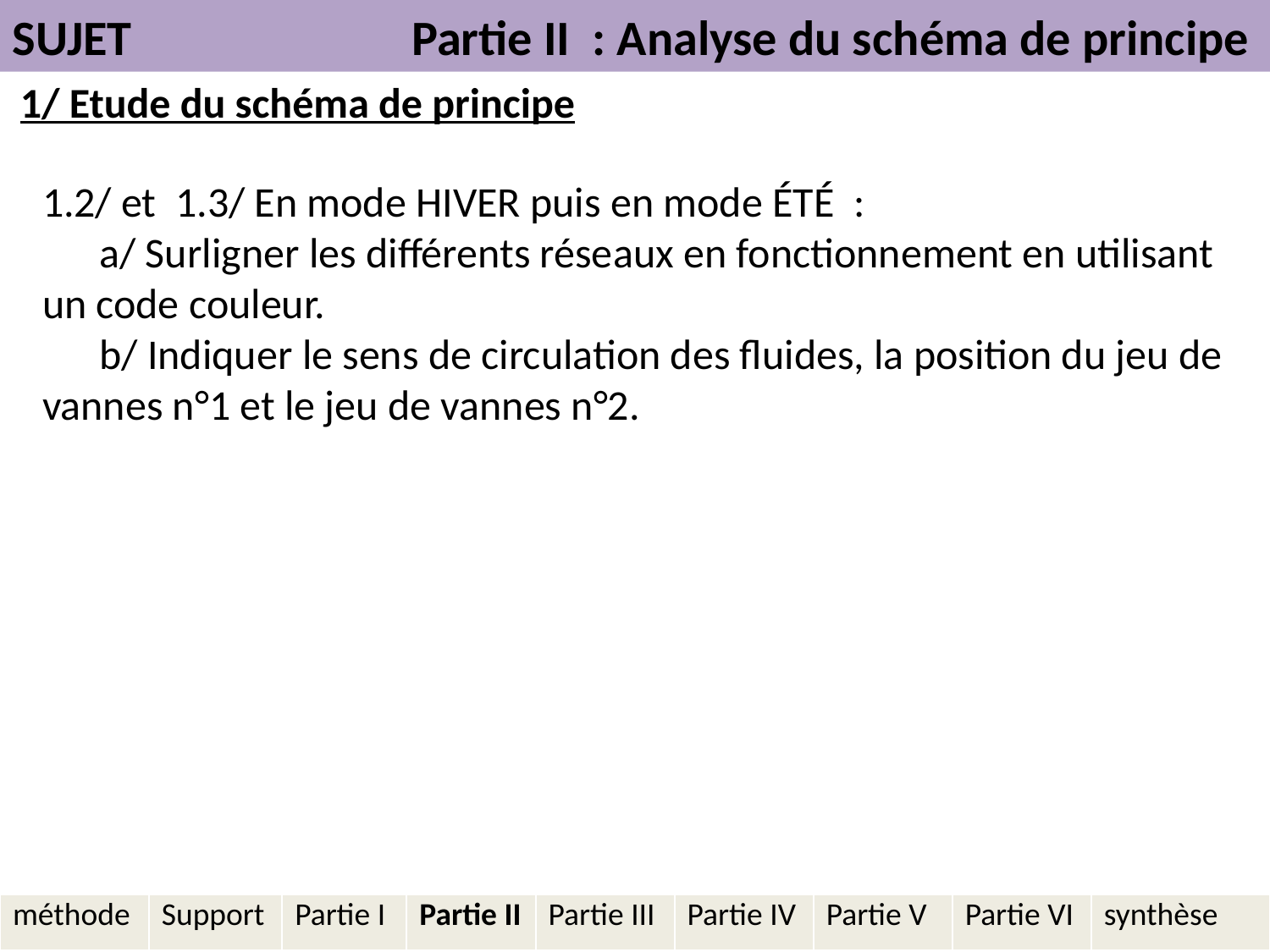

SUJET                         Partie II  : Analyse du schéma de principe
1/ Etude du schéma de principe
1.2/ et  1.3/ En mode HIVER puis en mode ÉTÉ  :
      a/ Surligner les différents réseaux en fonctionnement en utilisant un code couleur.
      b/ Indiquer le sens de circulation des fluides, la position du jeu de vannes n°1 et le jeu de vannes n°2.

| méthode | Support | Partie I | Partie II | Partie III | Partie IV | Partie V | Partie VI | synthèse |
| --- | --- | --- | --- | --- | --- | --- | --- | --- |